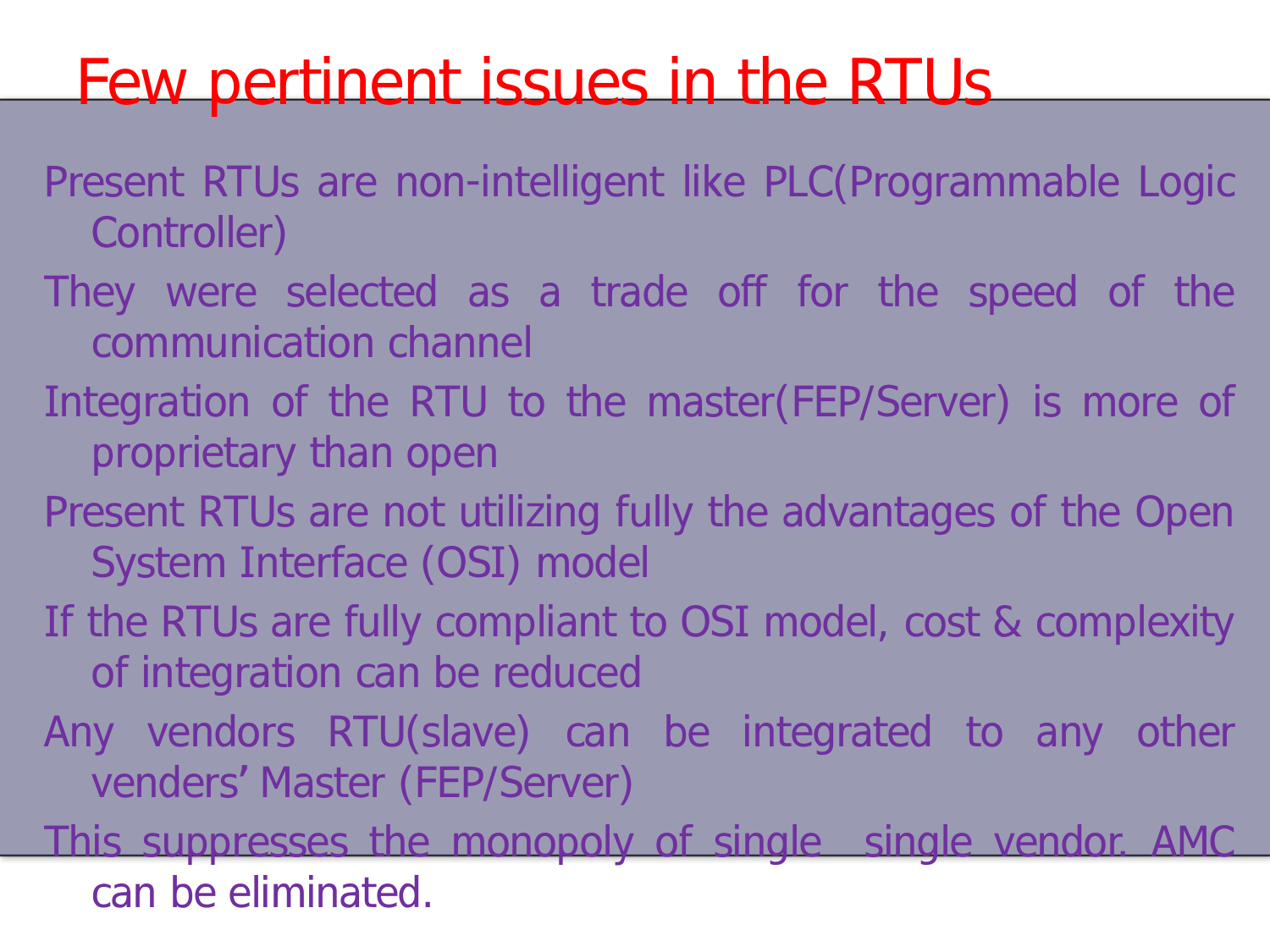

# Few pertinent issues in the RTUs
Present RTUs are non-intelligent like PLC(Programmable Logic Controller)
They were selected as a trade off for the speed of the communication channel
Integration of the RTU to the master(FEP/Server) is more of proprietary than open
Present RTUs are not utilizing fully the advantages of the Open System Interface (OSI) model
If the RTUs are fully compliant to OSI model, cost & complexity of integration can be reduced
Any vendors RTU(slave) can be integrated to any other venders’ Master (FEP/Server)
This suppresses the monopoly of single  single vendor. AMC can be eliminated.